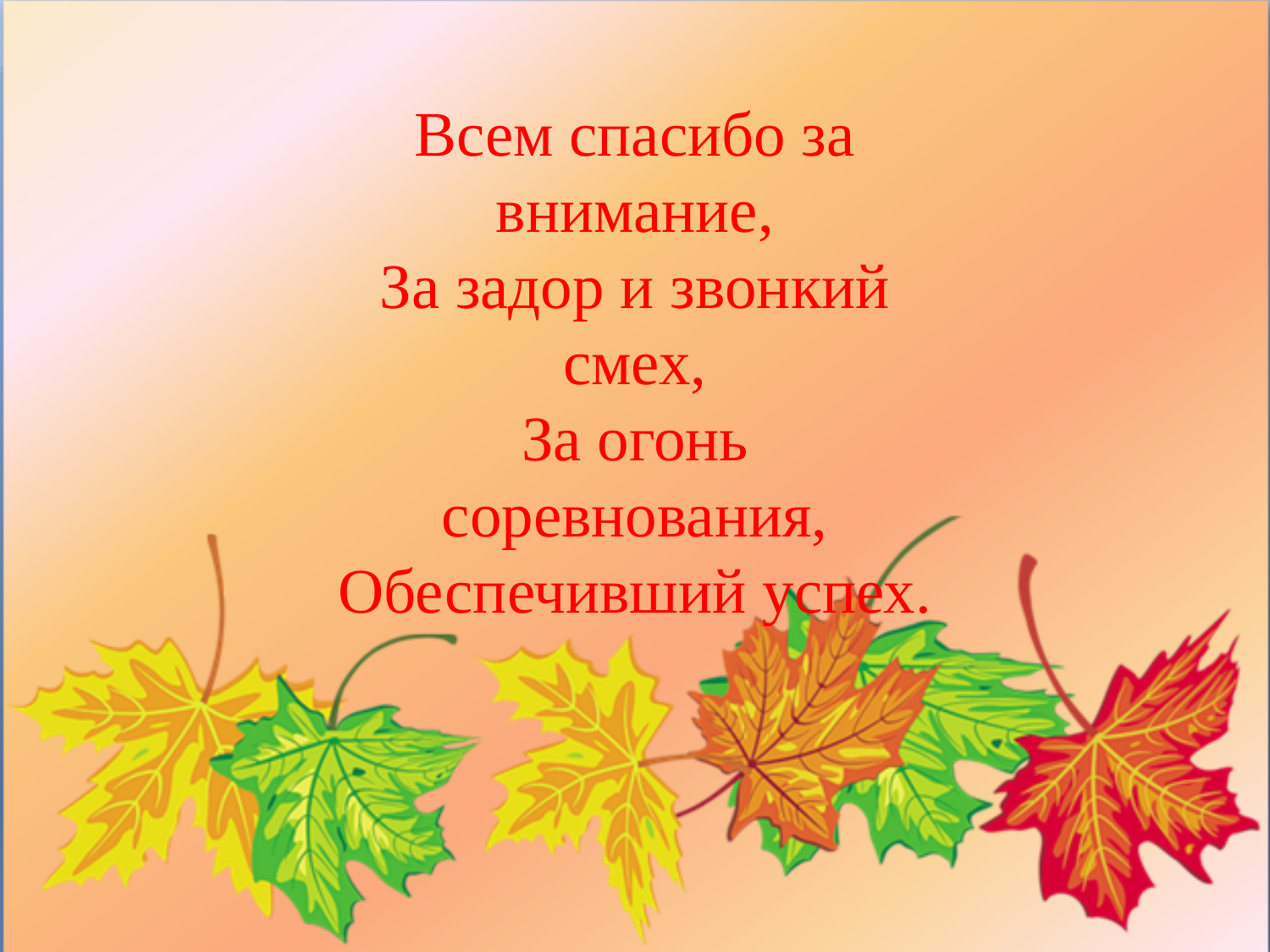

Всем спасибо за внимание,
За задор и звонкий смех,
За огонь соревнования,
Обеспечивший успех.